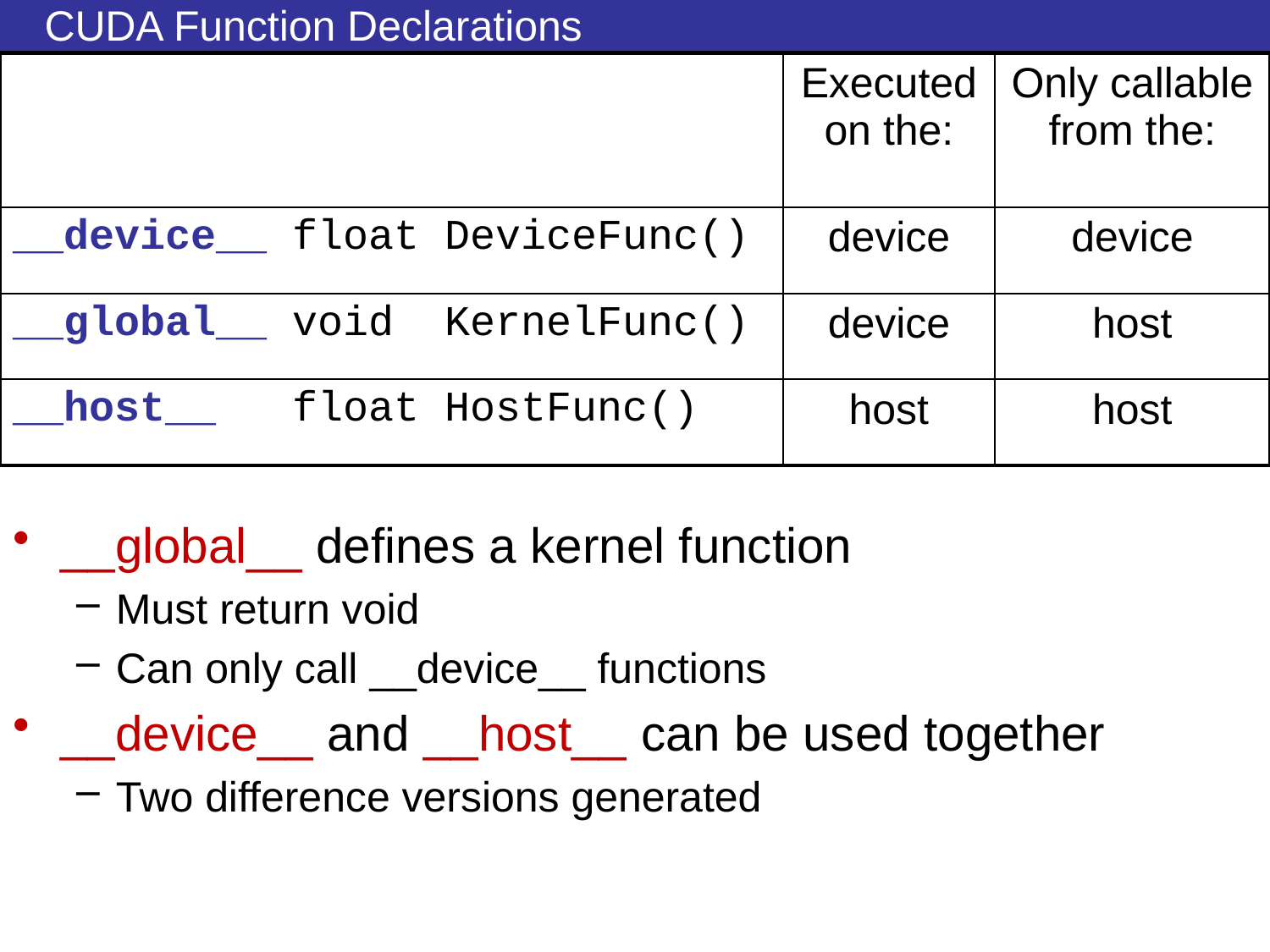

# CUDA Function Declarations
|  | Executed on the: | Only callable from the: |
| --- | --- | --- |
| \_\_device\_\_ float DeviceFunc() | device | device |
| \_\_global\_\_ void KernelFunc() | device | host |
| \_\_host\_\_ float HostFunc() | host | host |

__global__ defines a kernel function
Must return void
Can only call __device__ functions
__device__ and __host__ can be used together
Two difference versions generated